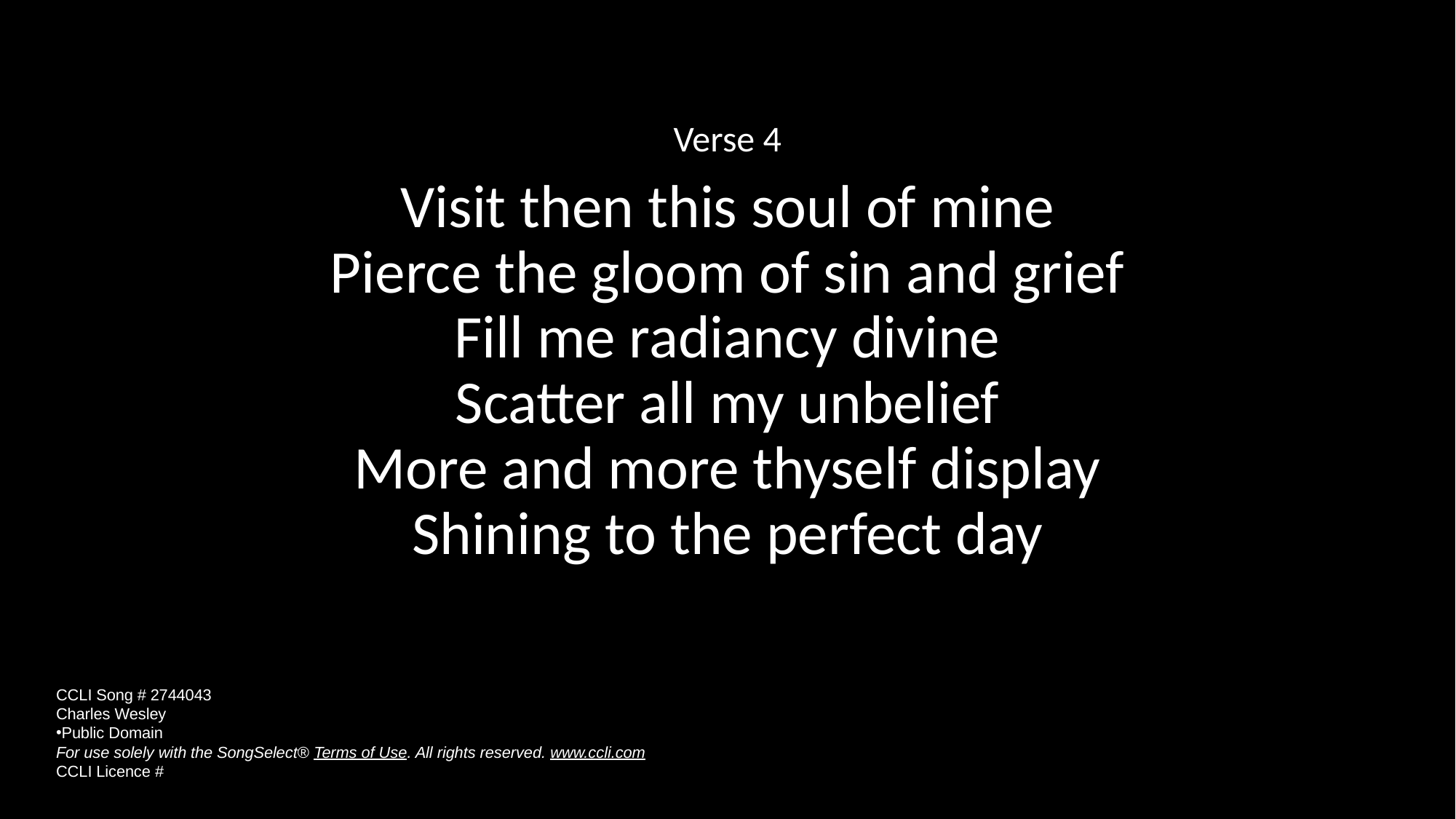

Verse 4
Visit then this soul of mine
Pierce the gloom of sin and grief
Fill me radiancy divine
Scatter all my unbelief
More and more thyself display
Shining to the perfect day
CCLI Song # 2744043
Charles Wesley
Public Domain
For use solely with the SongSelect® Terms of Use. All rights reserved. www.ccli.com
CCLI Licence #